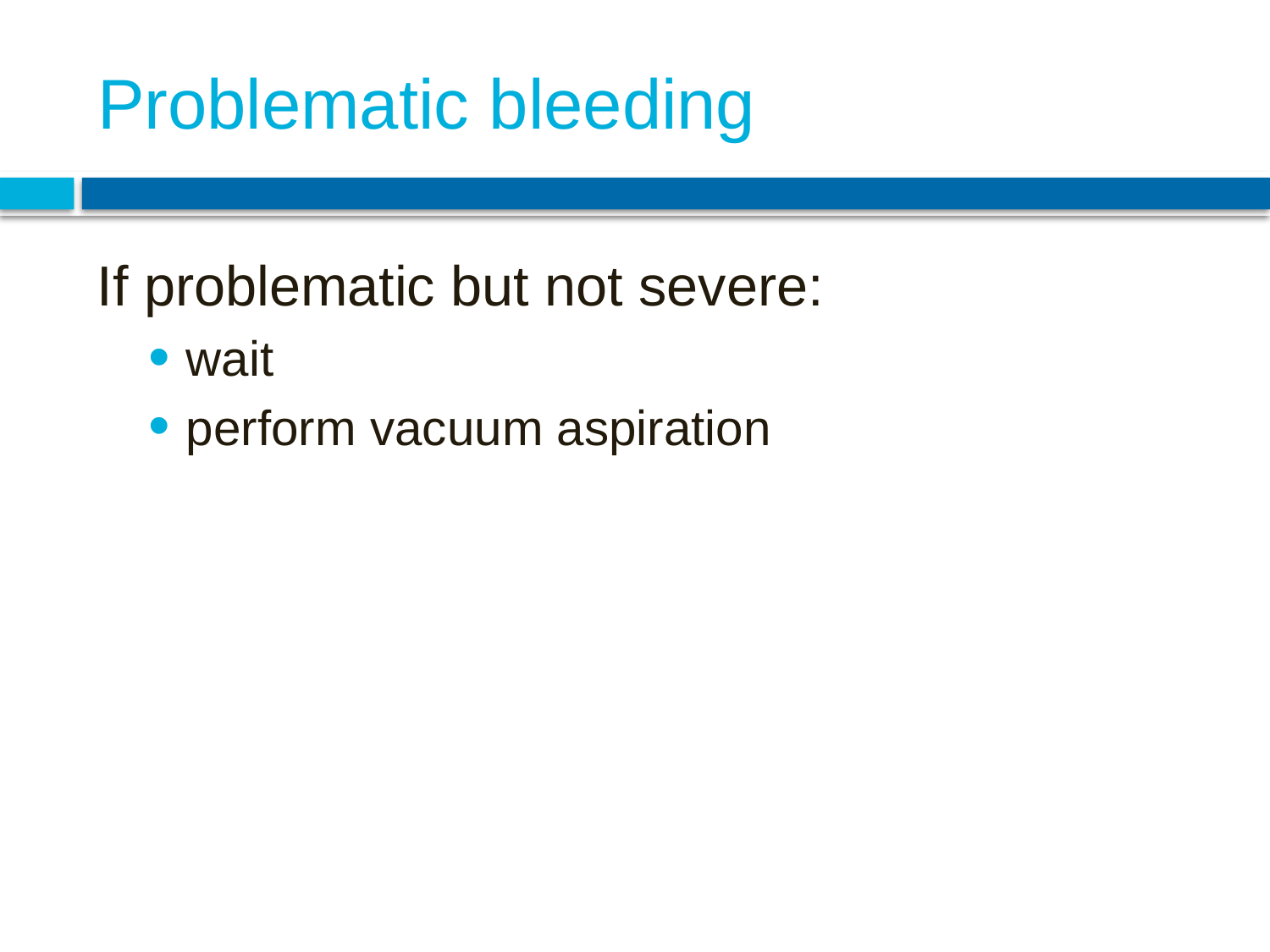

# Problematic bleeding
If problematic but not severe:
wait
perform vacuum aspiration